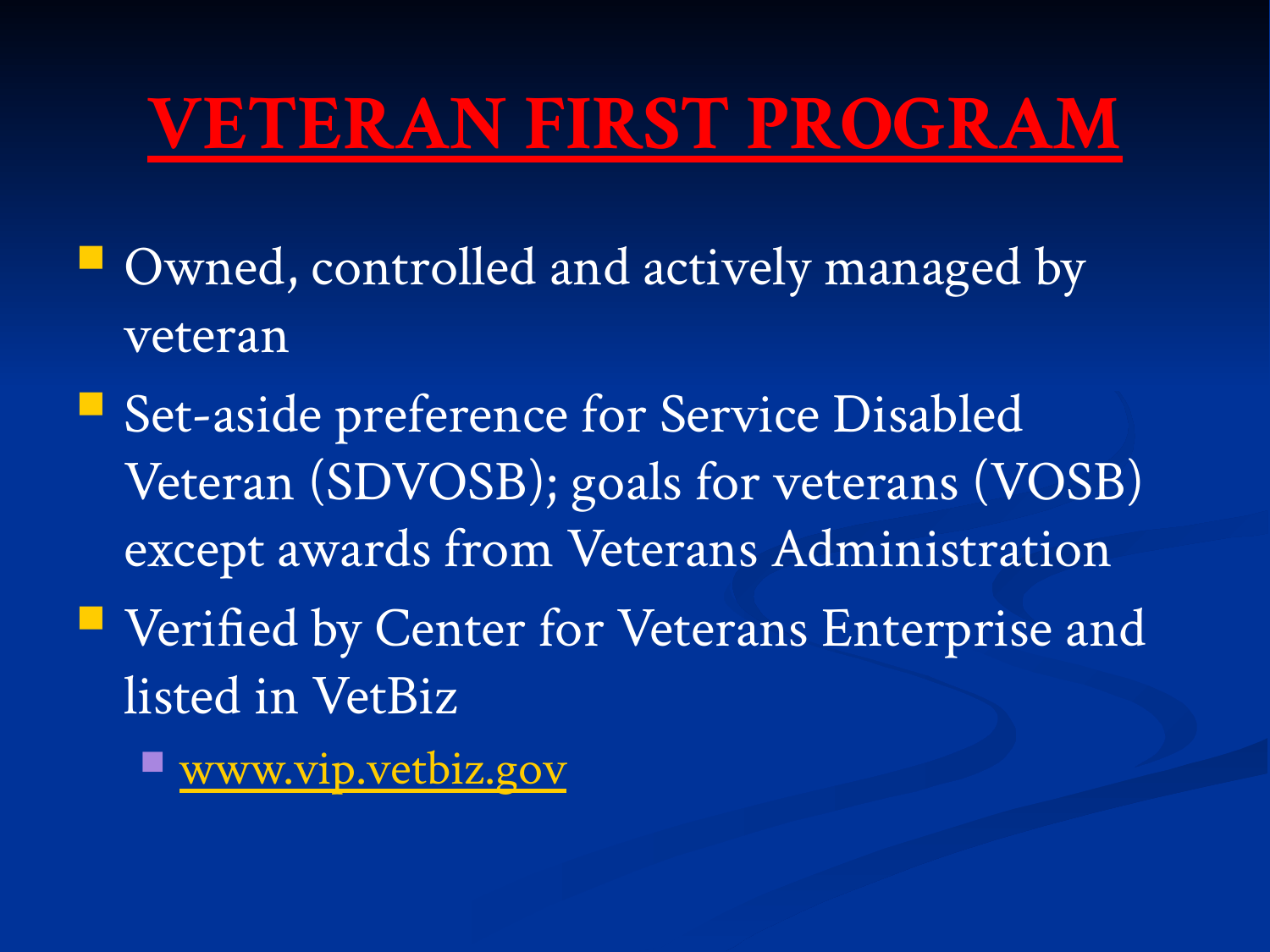

# VETERAN FIRST PROGRAM
Owned, controlled and actively managed by veteran
Set-aside preference for Service Disabled Veteran (SDVOSB); goals for veterans (VOSB) except awards from Veterans Administration
Verified by Center for Veterans Enterprise and listed in VetBiz
www.vip.vetbiz.gov